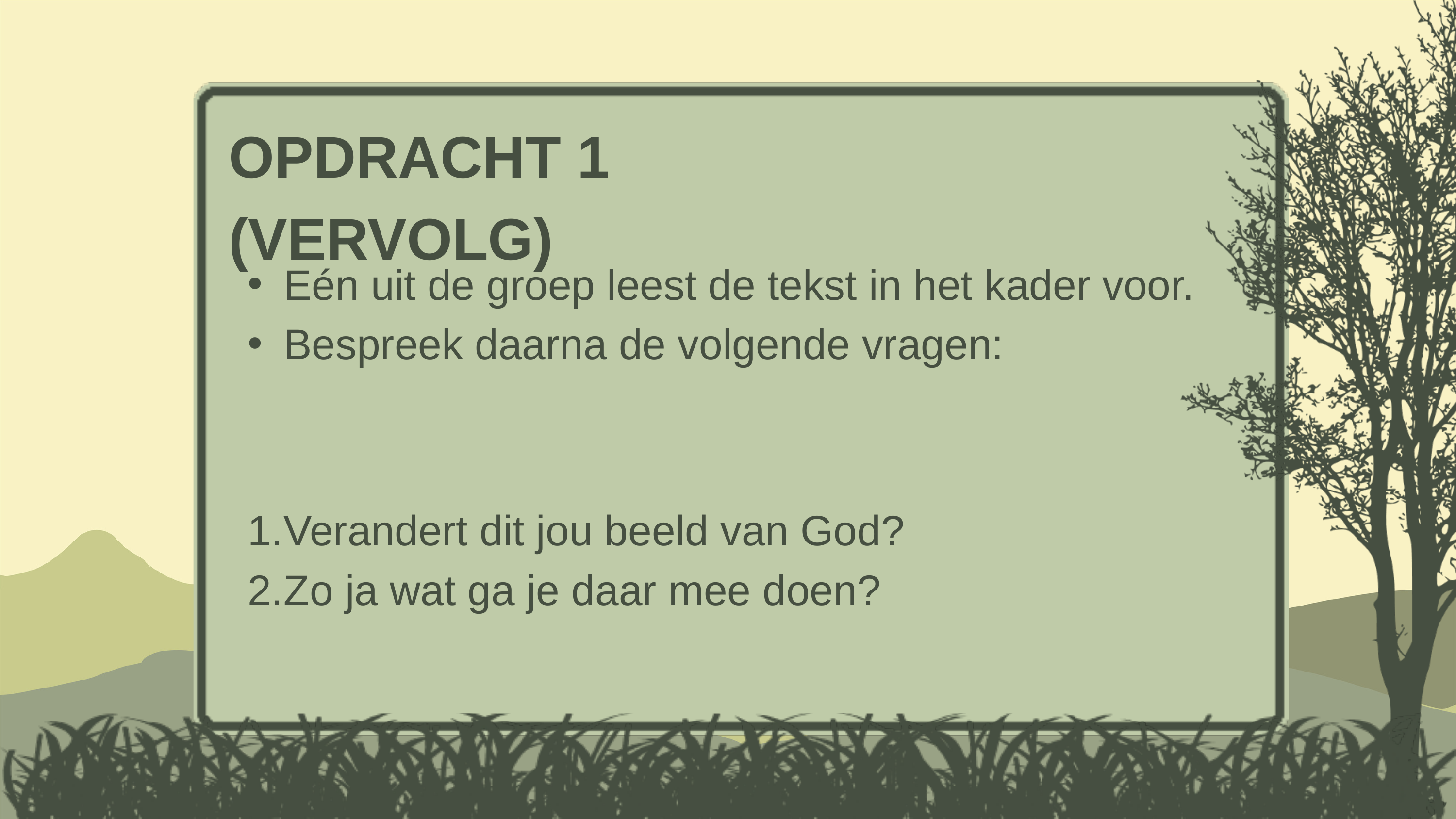

OPDRACHT 1 (VERVOLG)
Eén uit de groep leest de tekst in het kader voor.
Bespreek daarna de volgende vragen:

Verandert dit jou beeld van God?
Zo ja wat ga je daar mee doen?